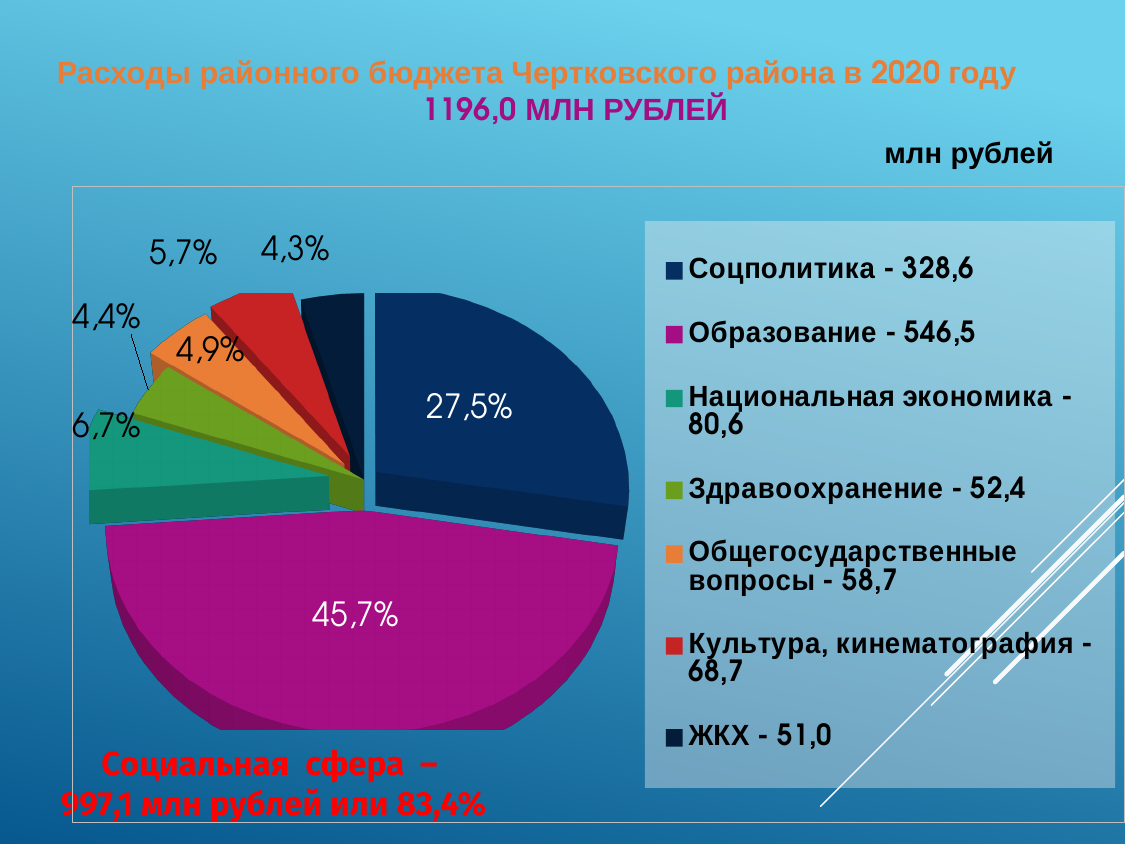

# Расходы районного бюджета Чертковского района в 2020 году 1196,0 млн рублей
млн рублей

[unsupported chart]

Социальная  сфера  –
997,1 млн рублей или 83,4%